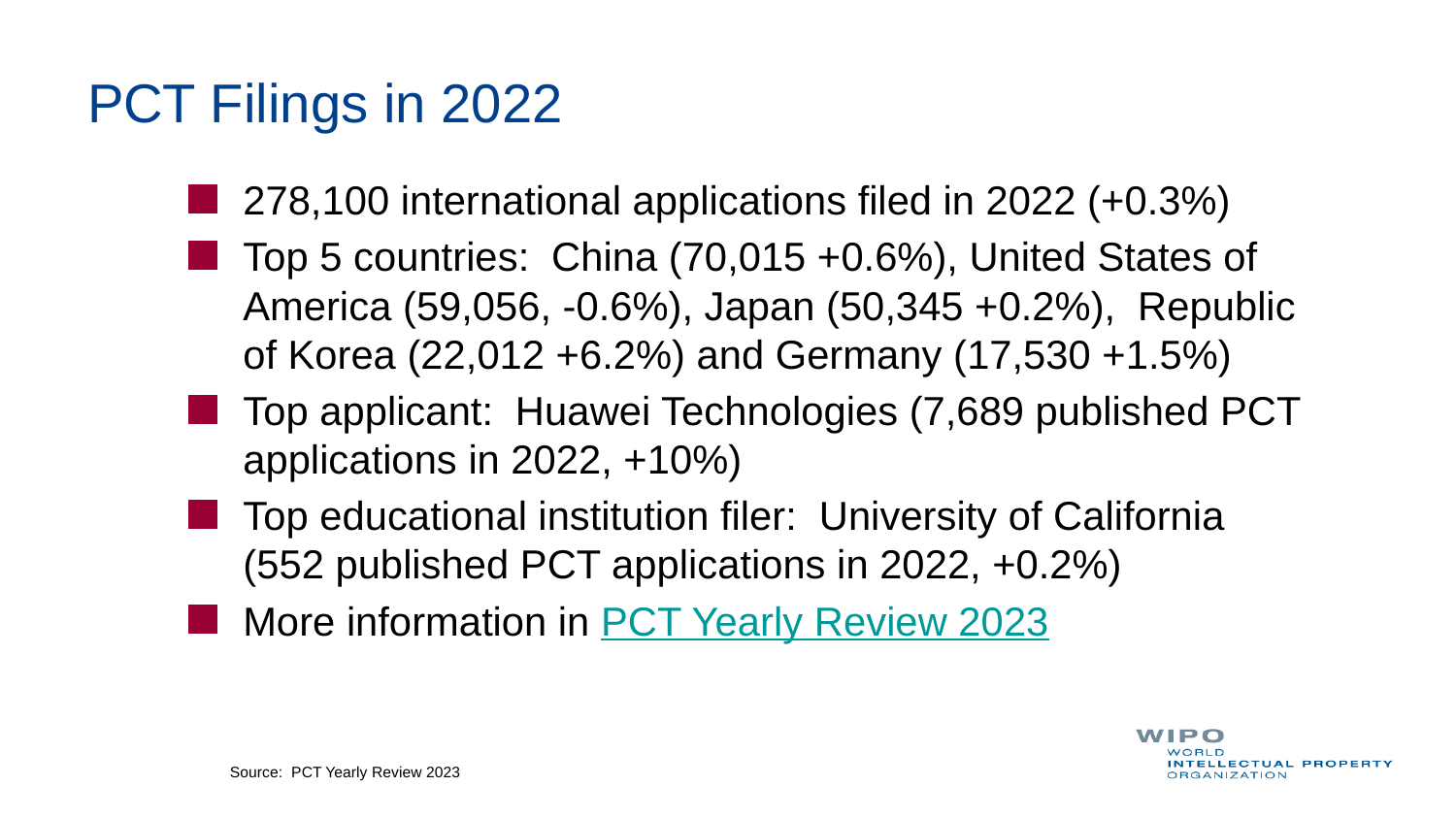

# PCT Filings in 2022

278,100 international applications filed in 2022 (+0.3%)
Top 5 countries:  China (70,015 +0.6%), United States of America (59,056, -0.6%), Japan (50,345 +0.2%),  Republic of Korea (22,012 +6.2%) and Germany (17,530 +1.5%)
Top applicant:  Huawei Technologies (7,689 published PCT applications in 2022, +10%)
Top educational institution filer:  University of California (552 published PCT applications in 2022, +0.2%)
More information in PCT Yearly Review 2023
Source:  PCT Yearly Review 2023